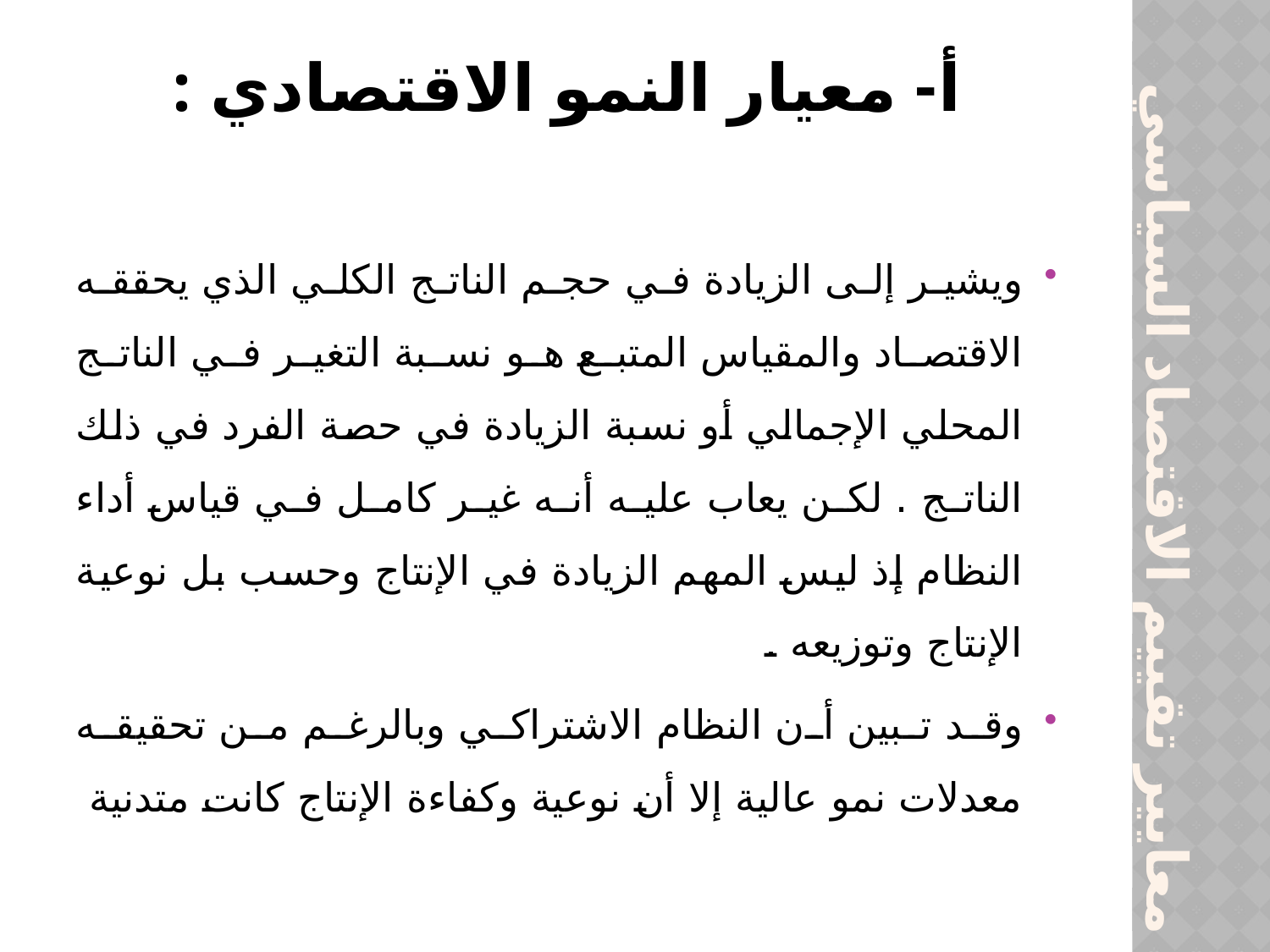

# أ- معيار النمو الاقتصادي :
ويشير إلى الزيادة في حجم الناتج الكلي الذي يحققه الاقتصاد والمقياس المتبع هو نسبة التغير في الناتج المحلي الإجمالي أو نسبة الزيادة في حصة الفرد في ذلك الناتج . لكن يعاب عليه أنه غير كامل في قياس أداء النظام إذ ليس المهم الزيادة في الإنتاج وحسب بل نوعية الإنتاج وتوزيعه .
وقد تبين أن النظام الاشتراكي وبالرغم من تحقيقه معدلات نمو عالية إلا أن نوعية وكفاءة الإنتاج كانت متدنية
معايير تقييم الاقتصاد السياسي